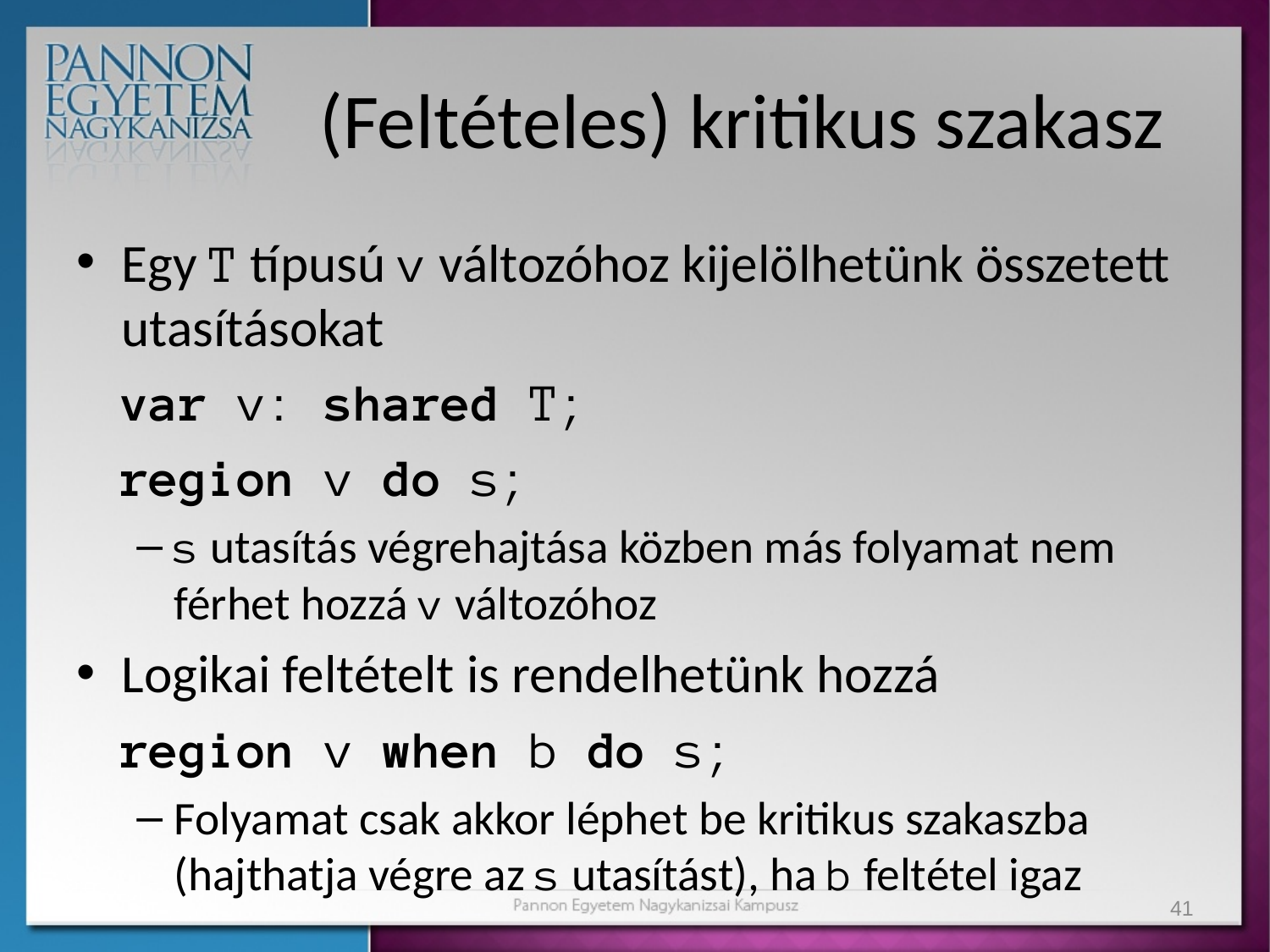

# (Feltételes) kritikus szakasz
Egy T típusú v változóhoz kijelölhetünk összetett utasításokat
		var v: shared T;
		region v do s;
s utasítás végrehajtása közben más folyamat nem férhet hozzá v változóhoz
Logikai feltételt is rendelhetünk hozzá
		region v when b do s;
Folyamat csak akkor léphet be kritikus szakaszba (hajthatja végre az s utasítást), ha b feltétel igaz
41